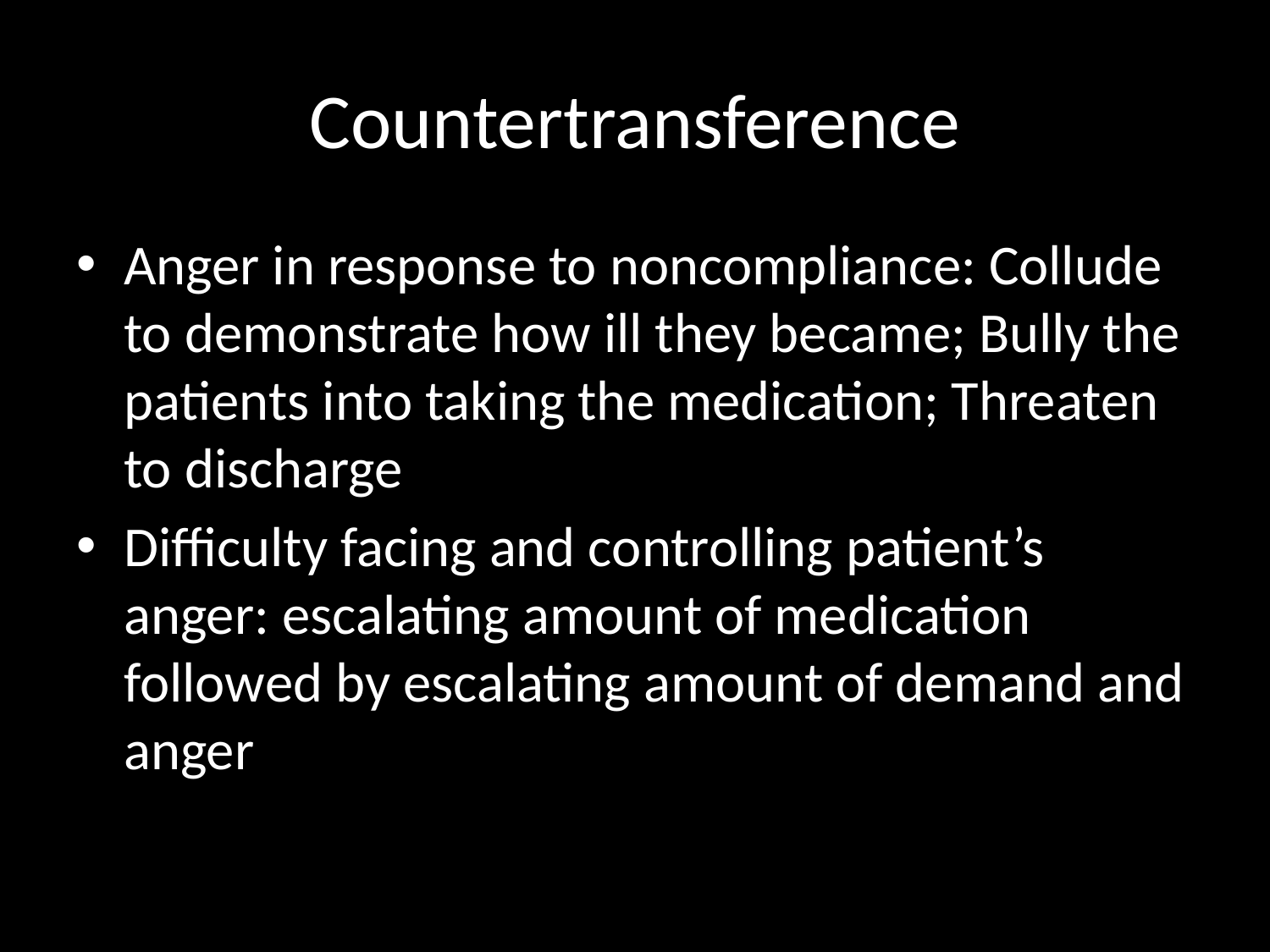

# Countertransference
Anger in response to noncompliance: Collude to demonstrate how ill they became; Bully the patients into taking the medication; Threaten to discharge
Difficulty facing and controlling patient’s anger: escalating amount of medication followed by escalating amount of demand and anger